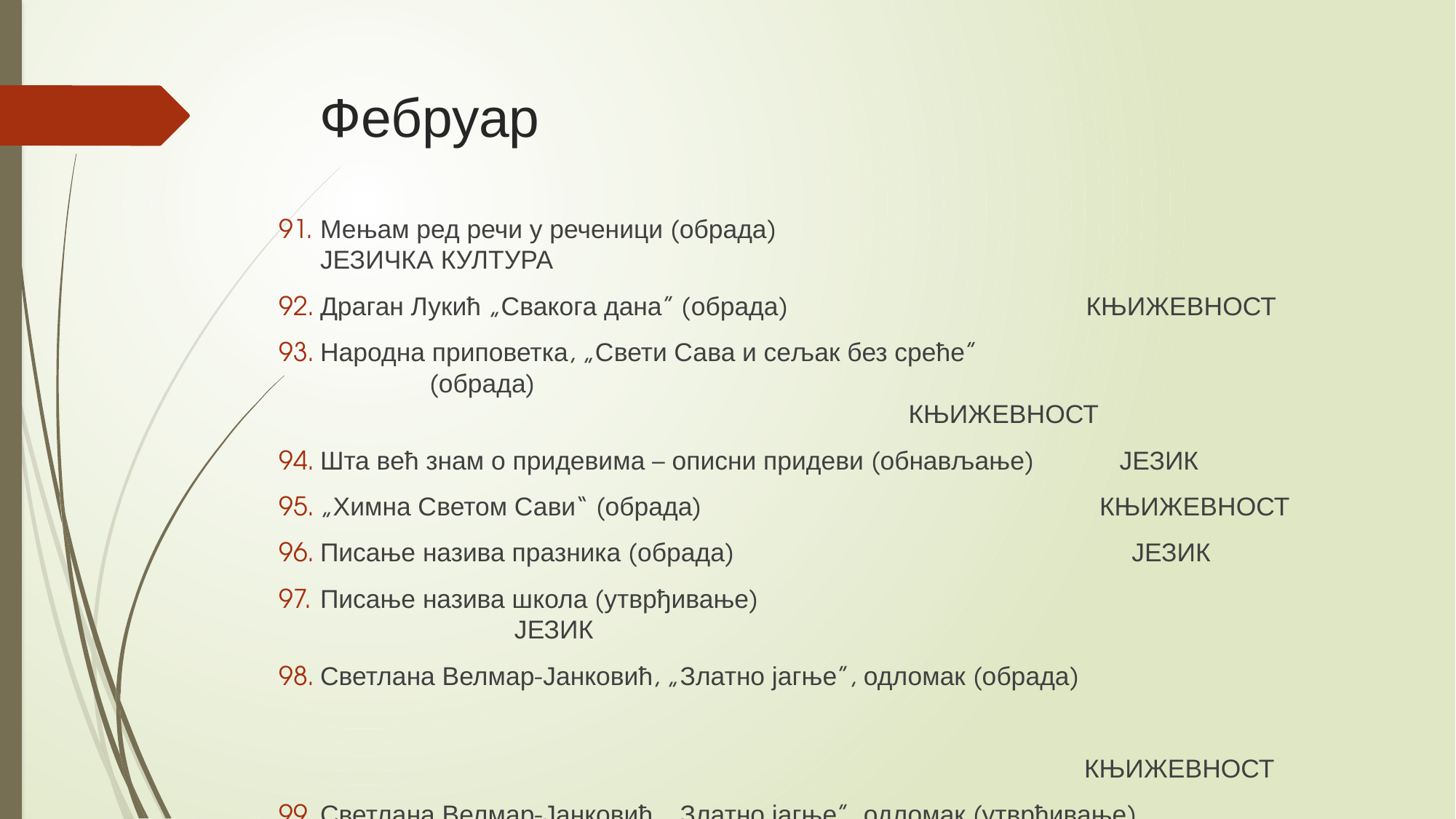

# Фебруар
Мењам ред речи у реченици (обрада) 				          ЈЕЗИЧКА КУЛТУРА
Драган Лукић „Свакога дана” (обрада)                                          КЊИЖЕВНОСТ
Народна приповетка, „Свети Сава и сељак без среће” 				(обрада) 												      КЊИЖЕВНОСТ
Шта већ знам о придевима – описни придеви (обнављање) 	     ЈЕЗИК
„Химна Светом Сави“ (обрада)                                                        КЊИЖЕВНОСТ
Писање назива празника (обрада)                                                        ЈЕЗИК
Писање назива школа (утврђивање) 						            ЈЕЗИК
Светлана Велмар-Јанковић, „Златно јагње”, одломак (обрада)                                                                                                                                                                                                            																КЊИЖЕВНОСТ
Светлана Велмар-Јанковић, „Златно јагње”, одломак (утврђивање) 																	               КЊИЖЕВНОСТ